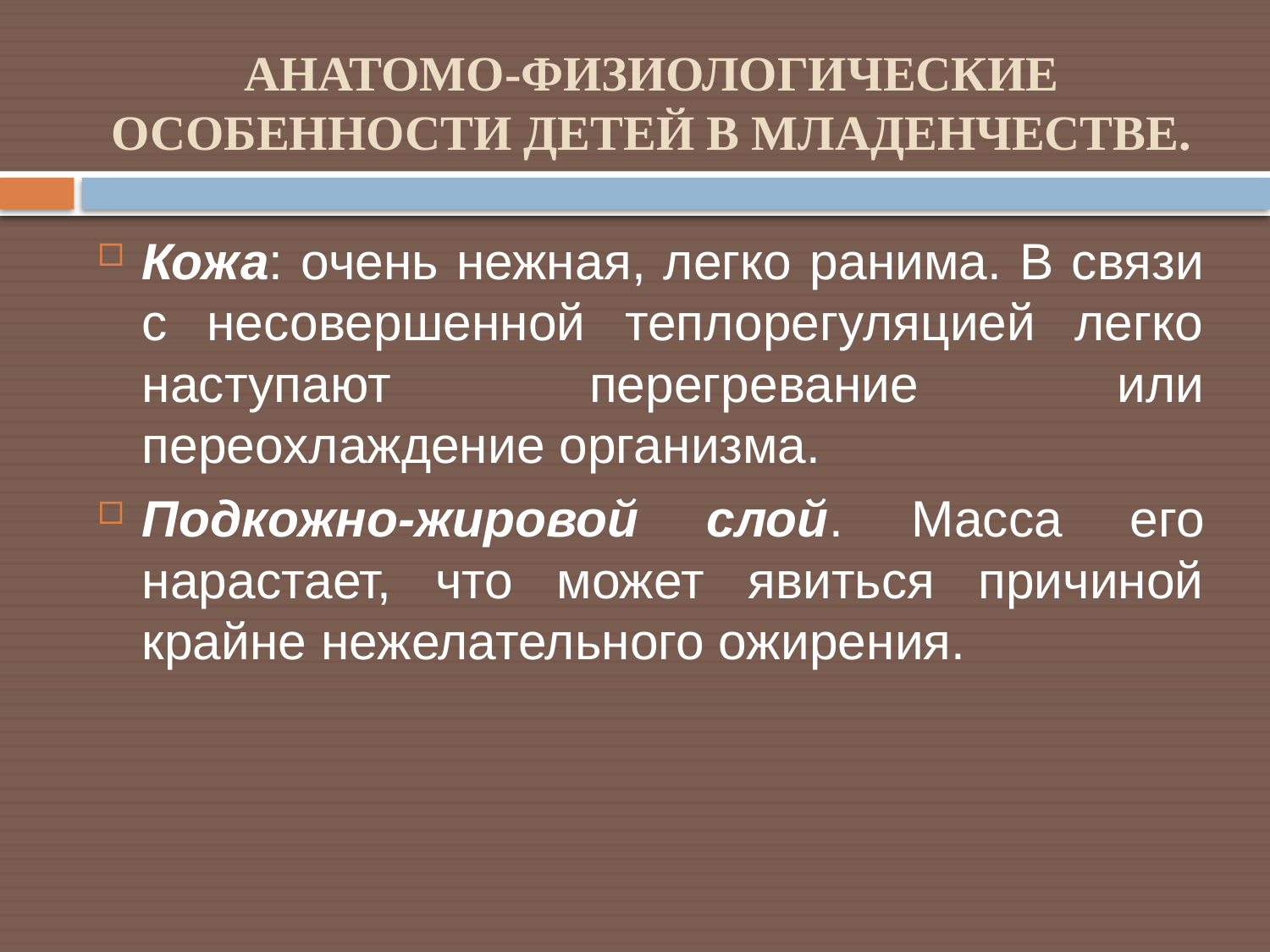

# АНАТОМО-ФИЗИОЛОГИЧЕСКИЕ ОСОБЕННОСТИ ДЕТЕЙ В МЛАДЕНЧЕСТВЕ.
Кожа: очень нежная, легко ранима. В связи с несовершенной теплорегуляцией легко наступают перегревание или переохлаждение организма.
Подкожно-жировой слой. Масса его нарастает, что может явиться причиной крайне нежелательного ожирения.